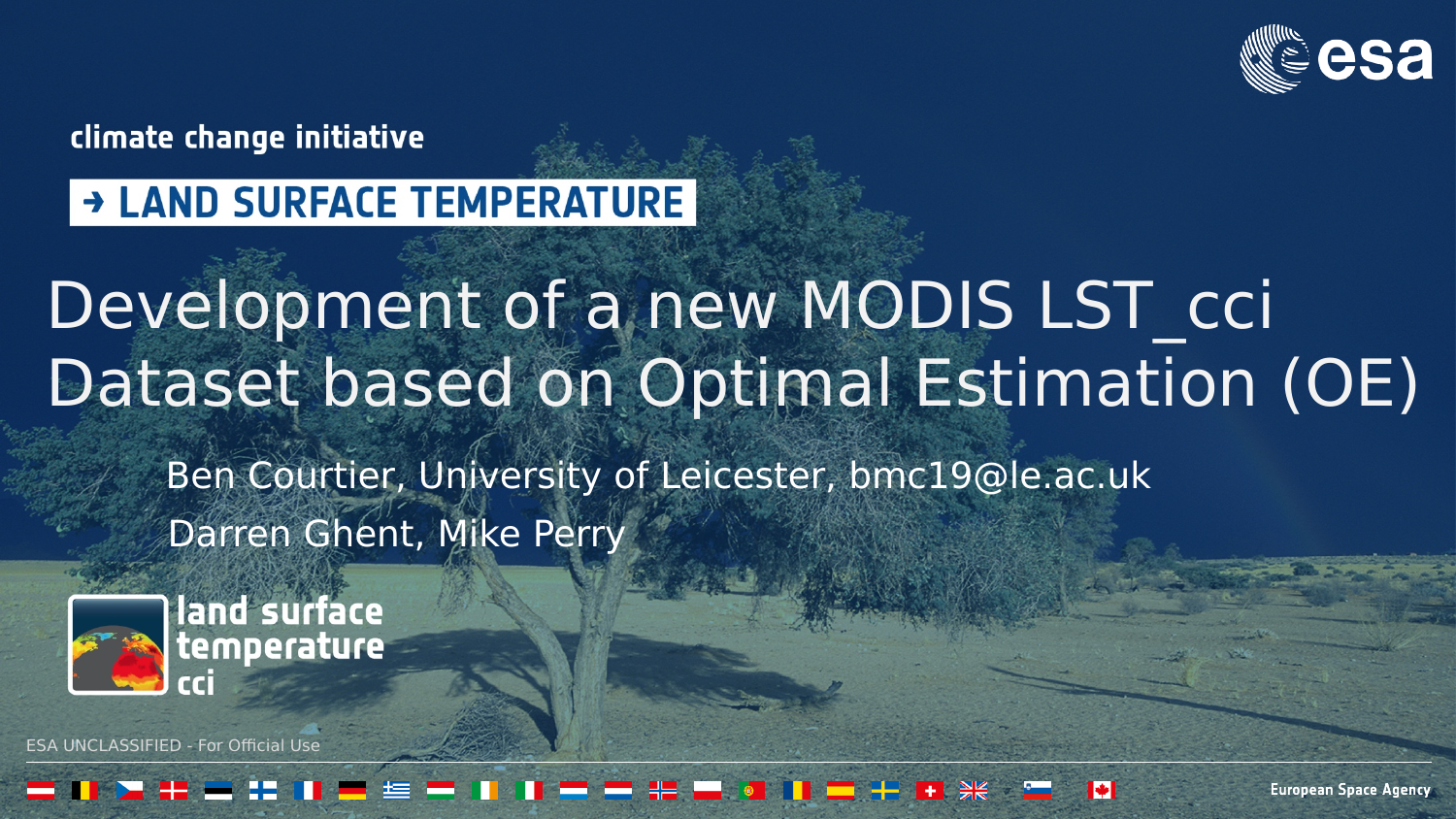

Development of a new MODIS LST_cci Dataset based on Optimal Estimation (OE)

    Ben Courtier, University of Leicester, bmc19@le.ac.uk
Darren Ghent, Mike Perry